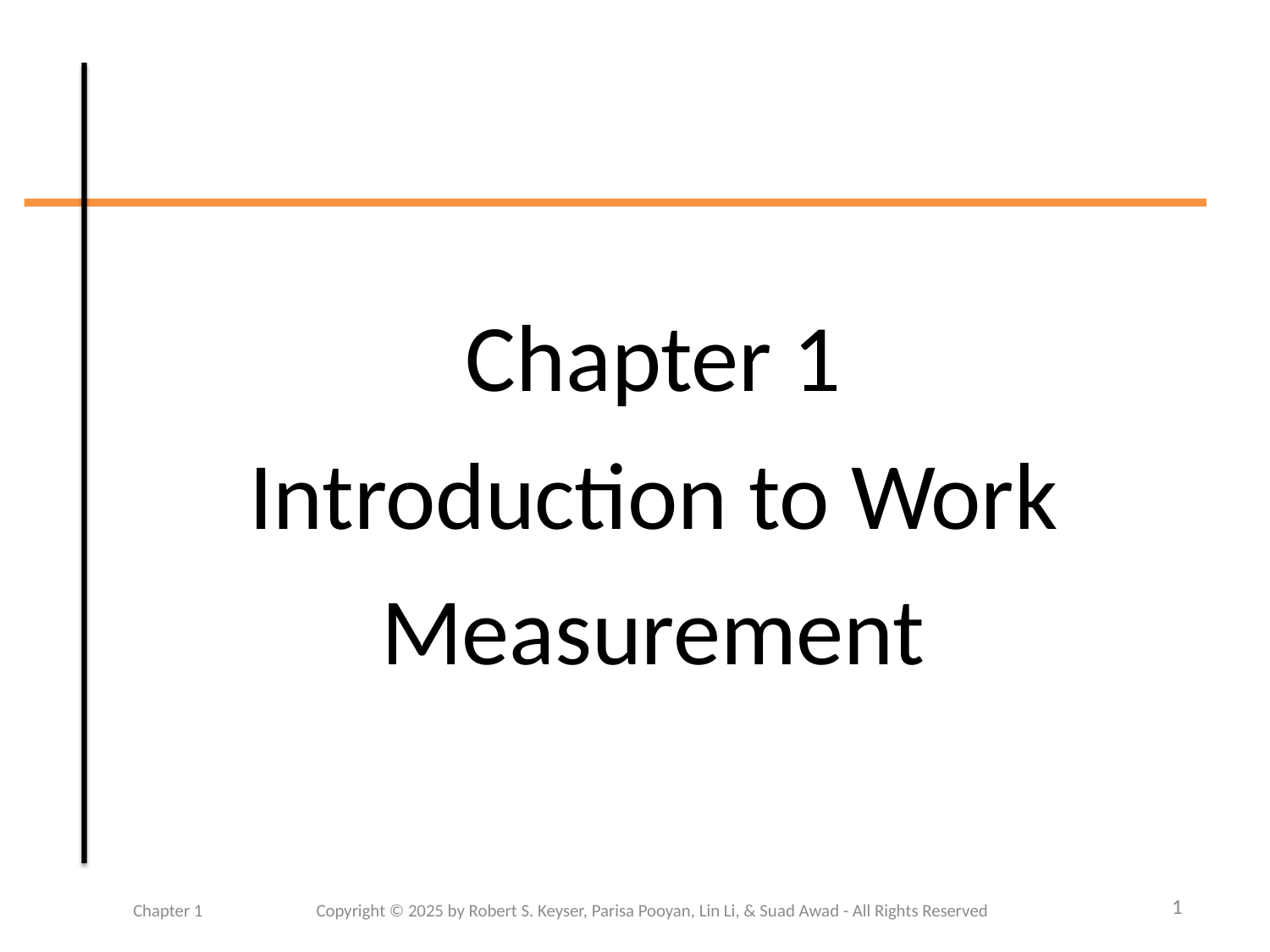

Chapter 1
Introduction to Work Measurement
1
Chapter 1 	              Copyright © 2025 by Robert S. Keyser, Parisa Pooyan, Lin Li, & Suad Awad - All Rights Reserved